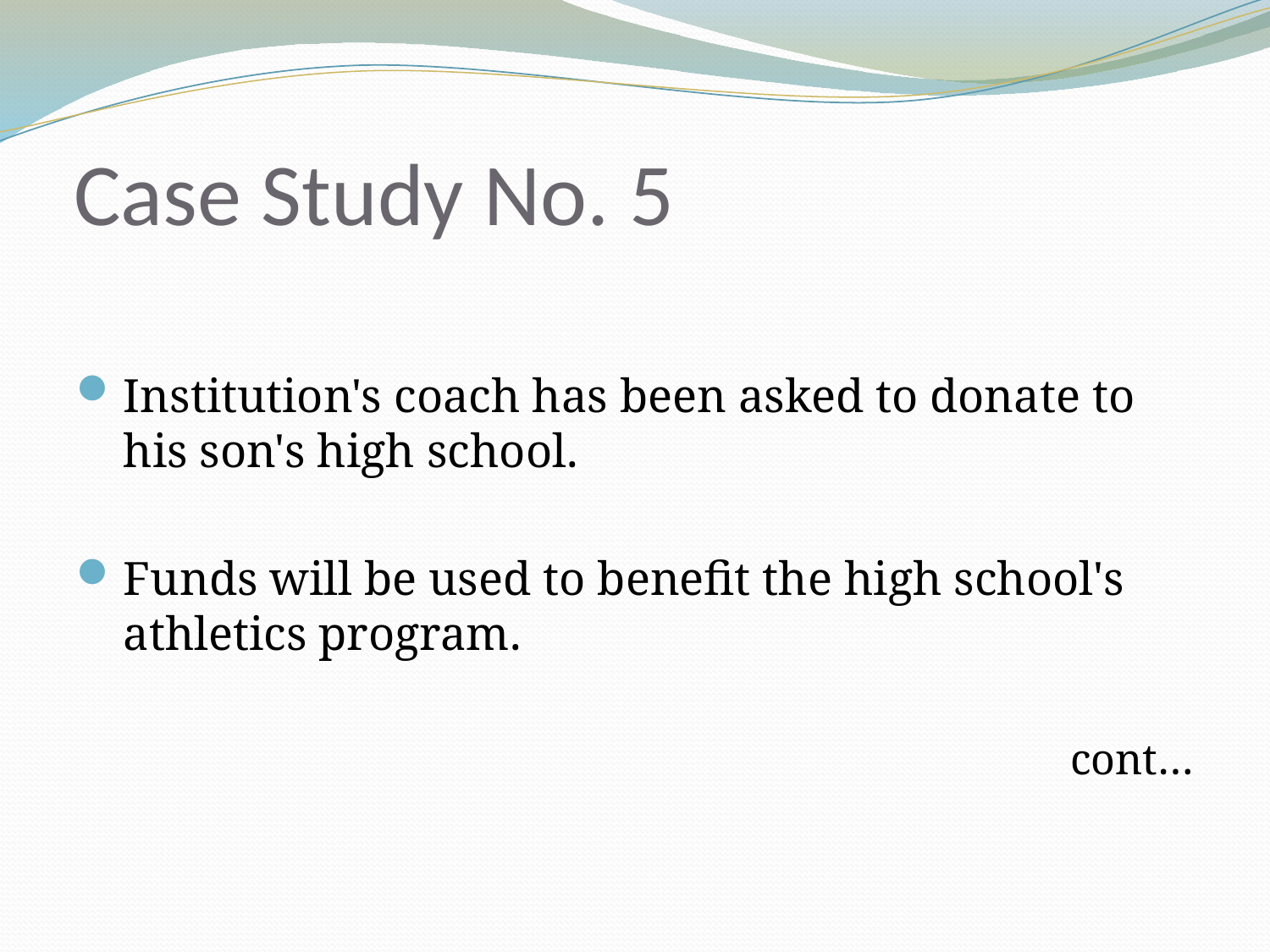

# Case Study No. 5

Institution's coach has been asked to donate to his son's high school.

Funds will be used to benefit the high school's athletics program.

cont…